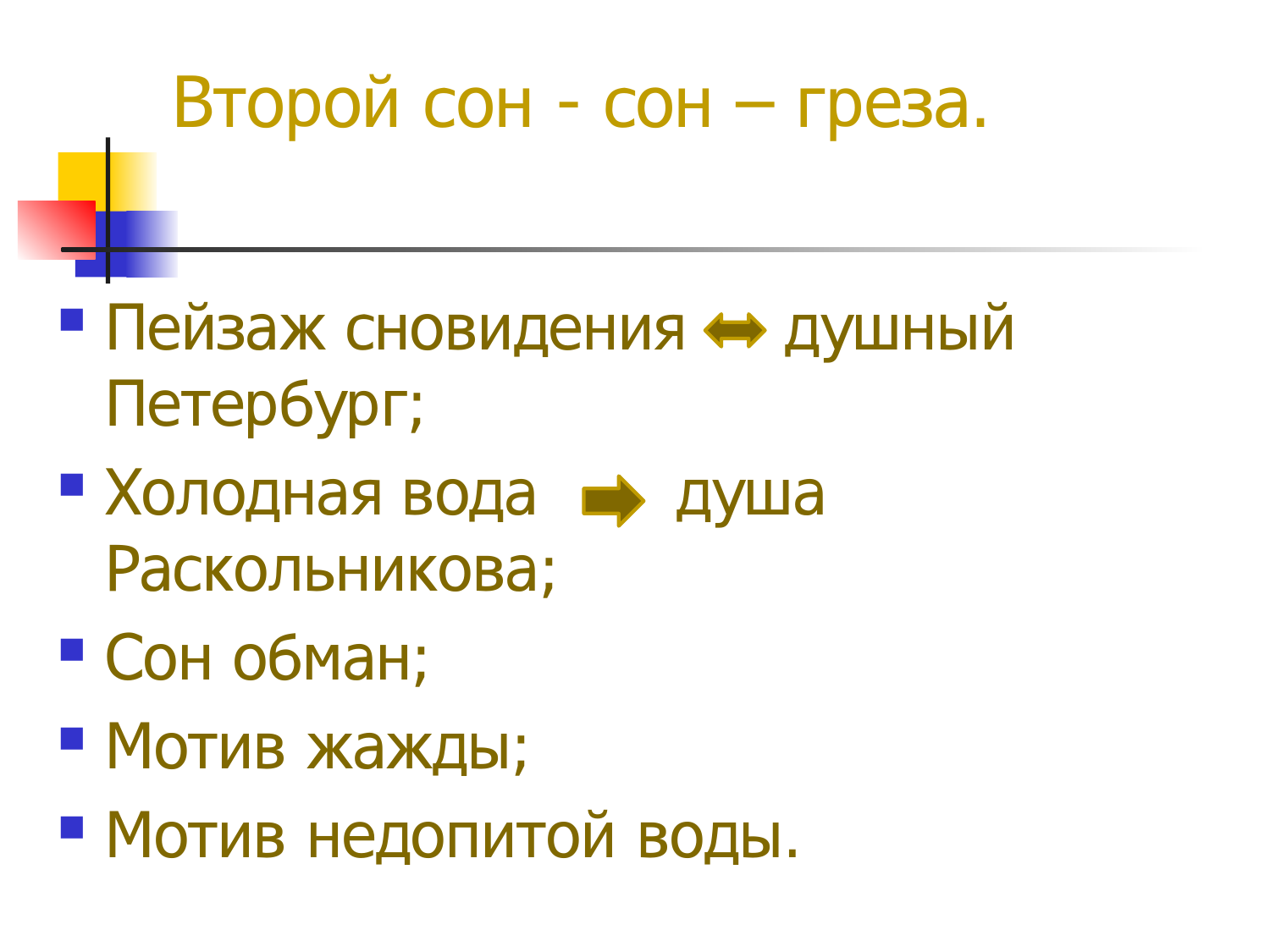

# Второй сон - сон – греза.
Пейзаж сновидения     душный Петербург;
Холодная вода       душа Раскольникова;
Сон обман;
Мотив жажды;
Мотив недопитой воды.